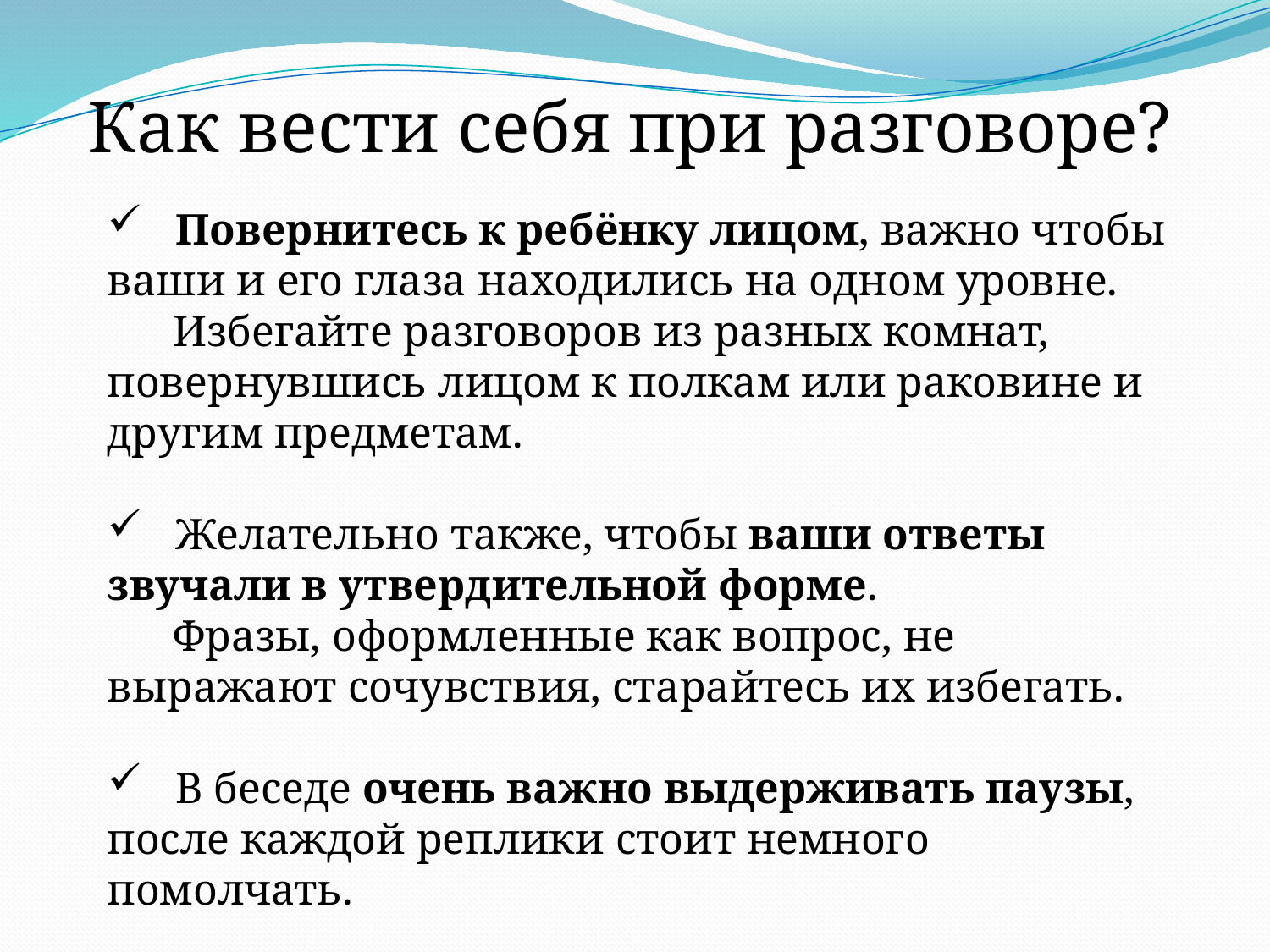

Как вести себя при разговоре?
   Повернитесь к ребёнку лицом, важно чтобы ваши и его глаза находились на одном уровне.
      Избегайте разговоров из разных комнат, повернувшись лицом к полкам или раковине и другим предметам.

   Желательно также, чтобы ваши ответы звучали в утвердительной форме.
      Фразы, оформленные как вопрос, не выражают сочувствия, старайтесь их избегать.

   В беседе очень важно выдерживать паузы, после каждой реплики стоит немного помолчать.